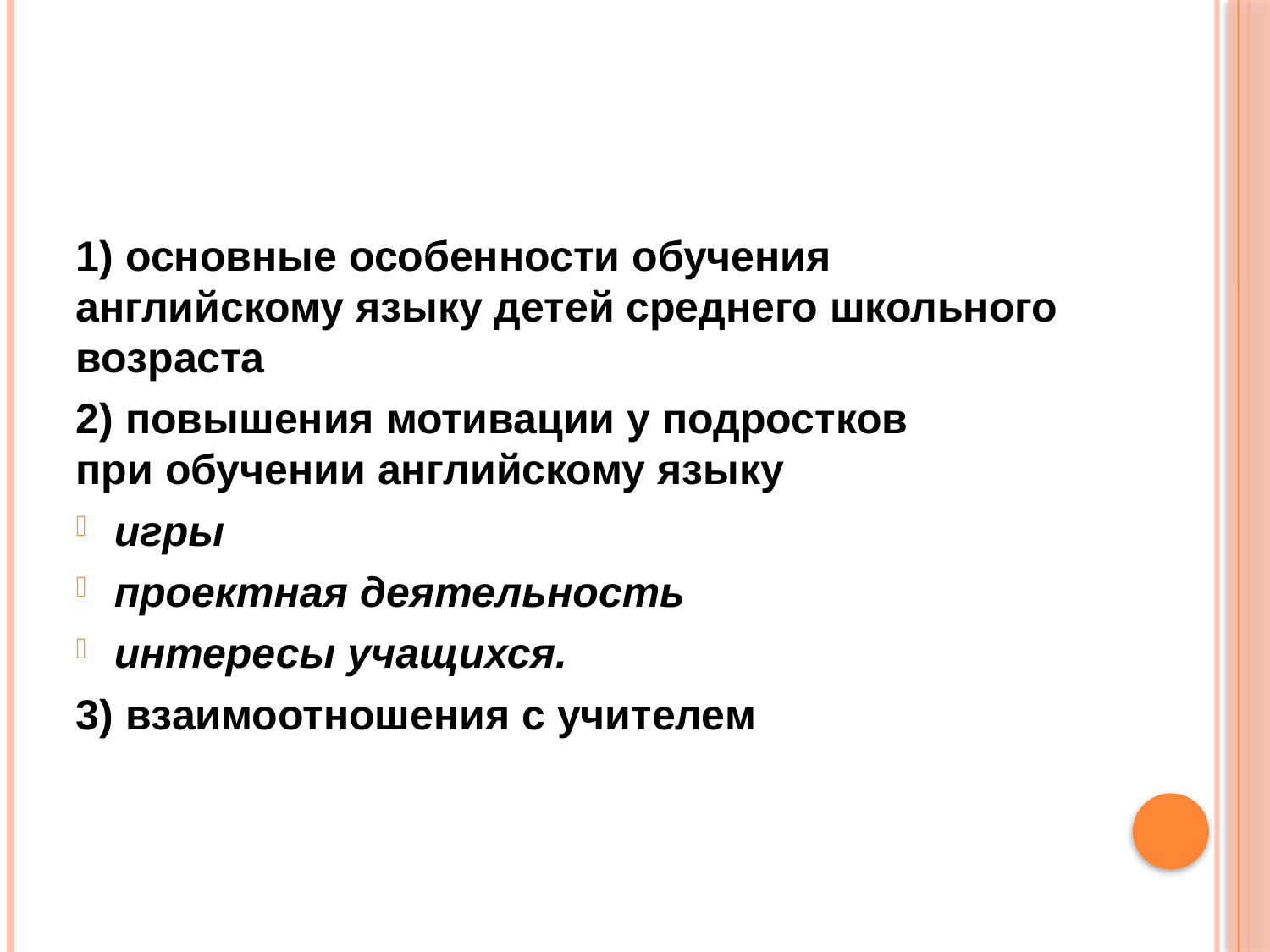

#
1) основные особенности обучения английскому языку детей среднего школьного возраста
2) повышения мотивации у подростков
при обучении английскому языку
игры
проектная деятельность
интересы учащихся.
3) взаимоотношения с учителем